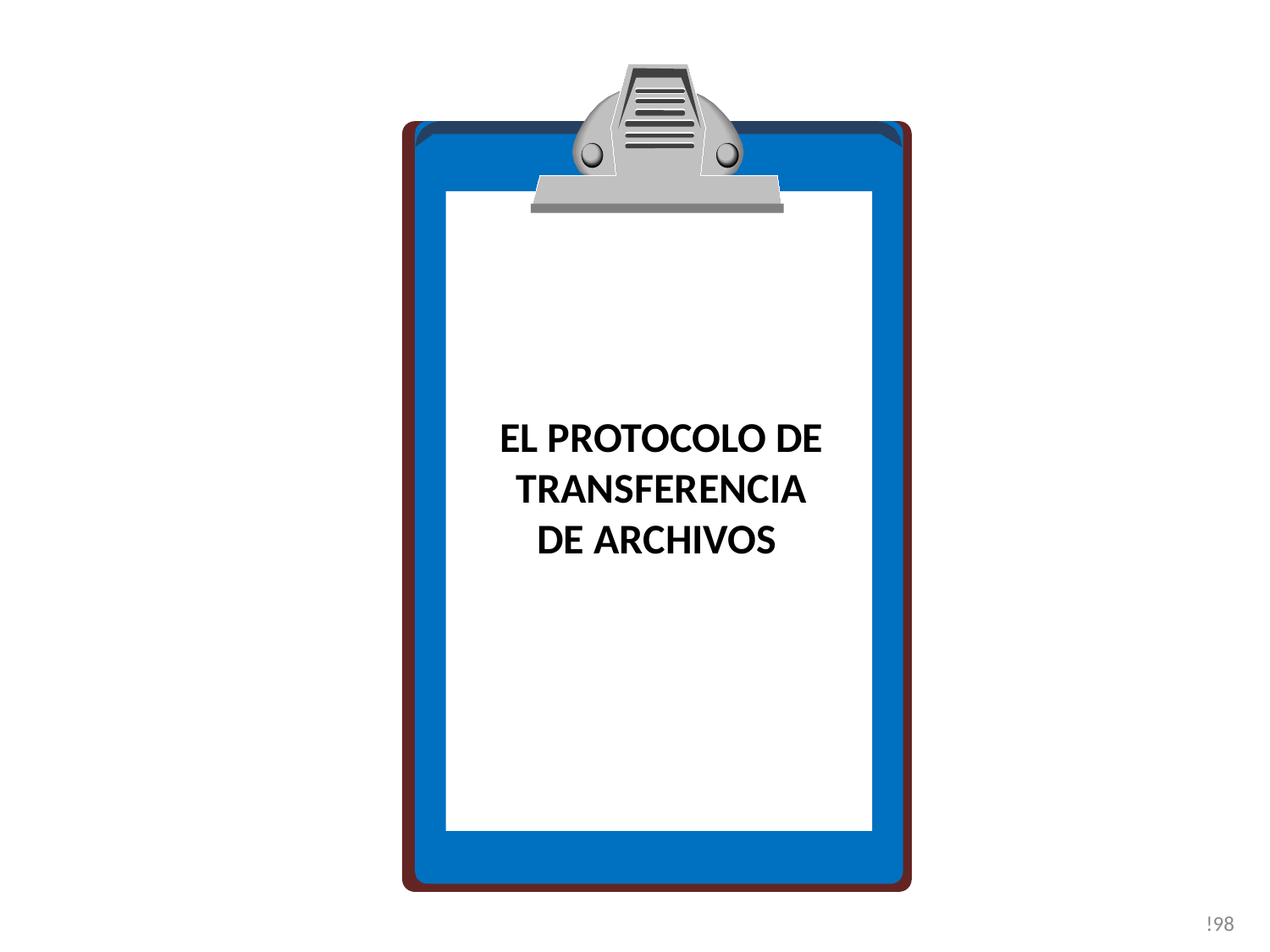

EL PROTOCOLO DE TRANSFERENCIA DE ARCHIVOS
!98